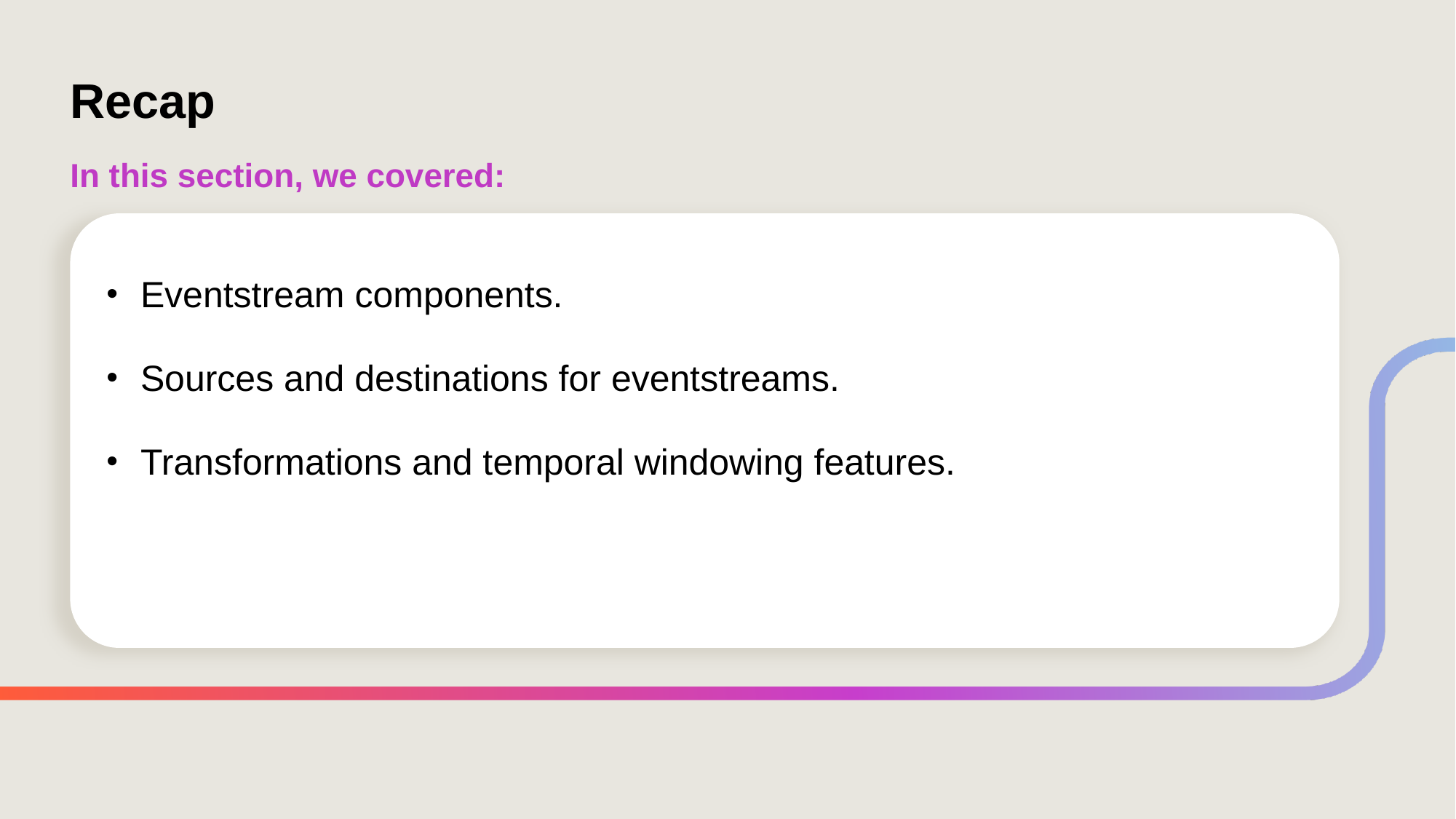

# Recap
In this section, we covered:
Eventstream components.
Sources and destinations for eventstreams.
Transformations and temporal windowing features.